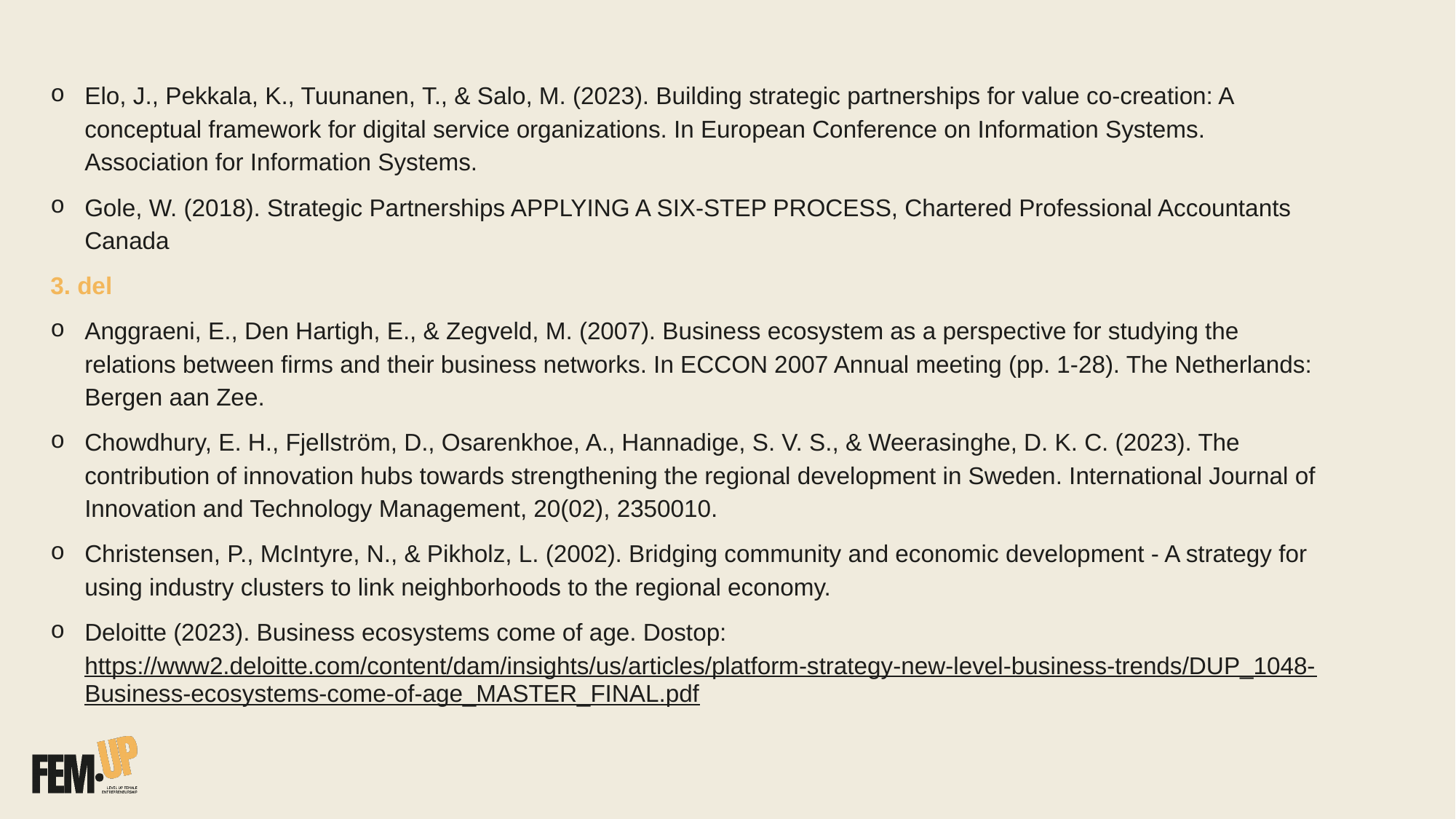

Elo, J., Pekkala, K., Tuunanen, T., & Salo, M. (2023). Building strategic partnerships for value co-creation: A conceptual framework for digital service organizations. In European Conference on Information Systems. Association for Information Systems.
Gole, W. (2018). Strategic Partnerships APPLYING A SIX-STEP PROCESS, Chartered Professional Accountants Canada
3. del
Anggraeni, E., Den Hartigh, E., & Zegveld, M. (2007). Business ecosystem as a perspective for studying the relations between firms and their business networks. In ECCON 2007 Annual meeting (pp. 1-28). The Netherlands: Bergen aan Zee.
Chowdhury, E. H., Fjellström, D., Osarenkhoe, A., Hannadige, S. V. S., & Weerasinghe, D. K. C. (2023). The contribution of innovation hubs towards strengthening the regional development in Sweden. International Journal of Innovation and Technology Management, 20(02), 2350010.
Christensen, P., McIntyre, N., & Pikholz, L. (2002). Bridging community and economic development - A strategy for using industry clusters to link neighborhoods to the regional economy.
Deloitte (2023). Business ecosystems come of age. Dostop: https://www2.deloitte.com/content/dam/insights/us/articles/platform-strategy-new-level-business-trends/DUP_1048-Business-ecosystems-come-of-age_MASTER_FINAL.pdf